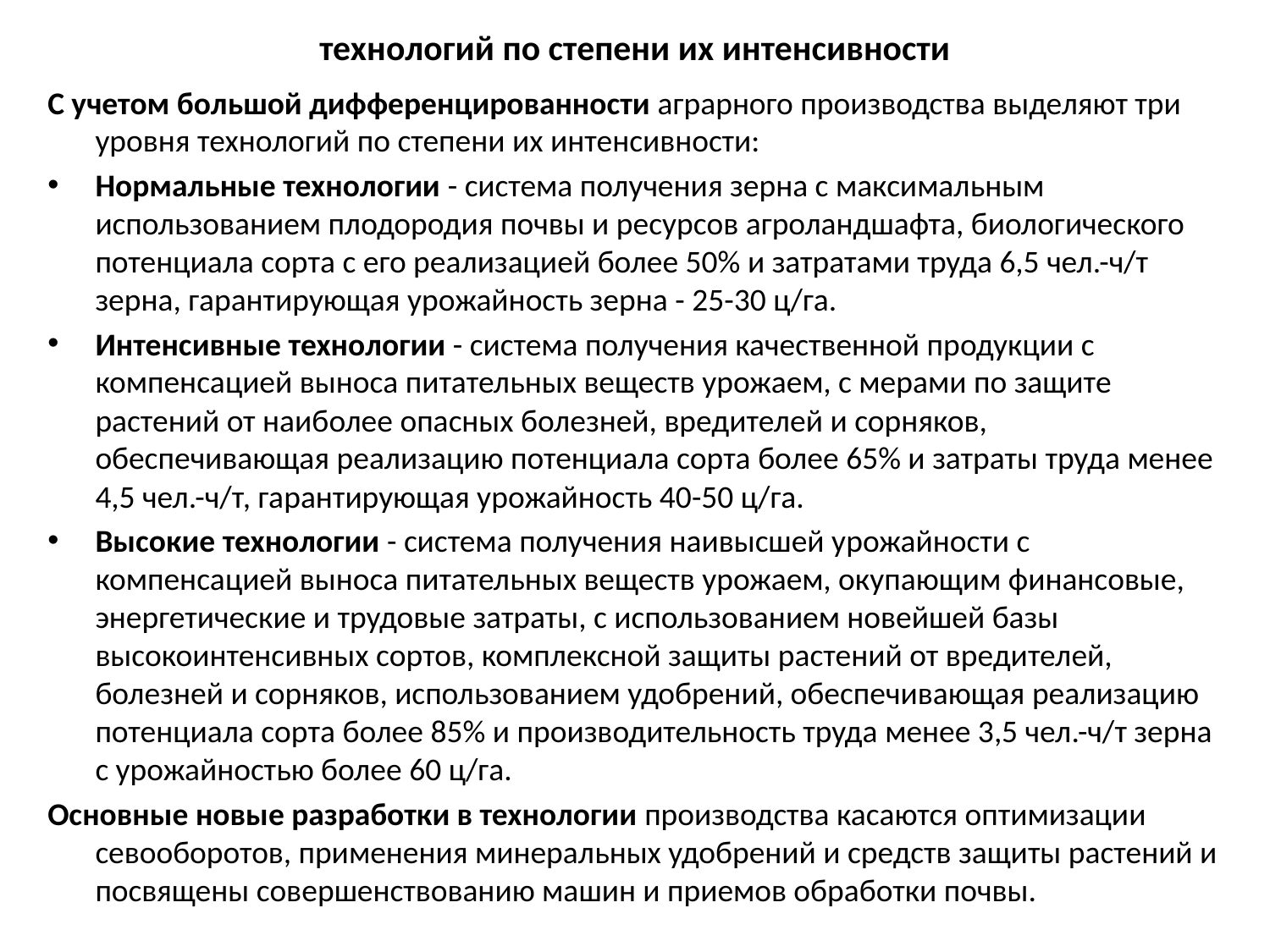

# технологий по степени их интенсивности
С учетом большой дифференцированности аграрного производства выделяют три уровня технологий по степени их интенсивности:
Нормальные технологии - система получения зерна с максимальным использованием плодородия почвы и ресурсов агроландшафта, биологического потенциала сорта с его реализацией более 50% и затратами труда 6,5 чел.-ч/т зерна, гарантирующая урожайность зерна - 25-30 ц/га.
Интенсивные технологии - система получения качественной продукции с компенсацией выноса питательных веществ урожаем, с мерами по защите растений от наиболее опасных болезней, вредителей и сорняков, обеспечивающая реализацию потенциала сорта более 65% и затраты труда менее 4,5 чел.-ч/т, гарантирующая урожайность 40-50 ц/га.
Высокие технологии - система получения наивысшей урожайности с компенсацией выноса питательных веществ урожаем, окупающим финансовые, энергетические и трудовые затраты, с использованием новейшей базы высокоинтенсивных сортов, комплексной защиты растений от вредителей, болезней и сорняков, использованием удобрений, обеспечивающая реализацию потенциала сорта более 85% и производительность труда менее 3,5 чел.-ч/т зерна с урожайностью более 60 ц/га.
Основные новые разработки в технологии производства касаются оптимизации севооборотов, применения минеральных удобрений и средств защиты растений и посвящены совершенствованию машин и приемов обработки почвы.